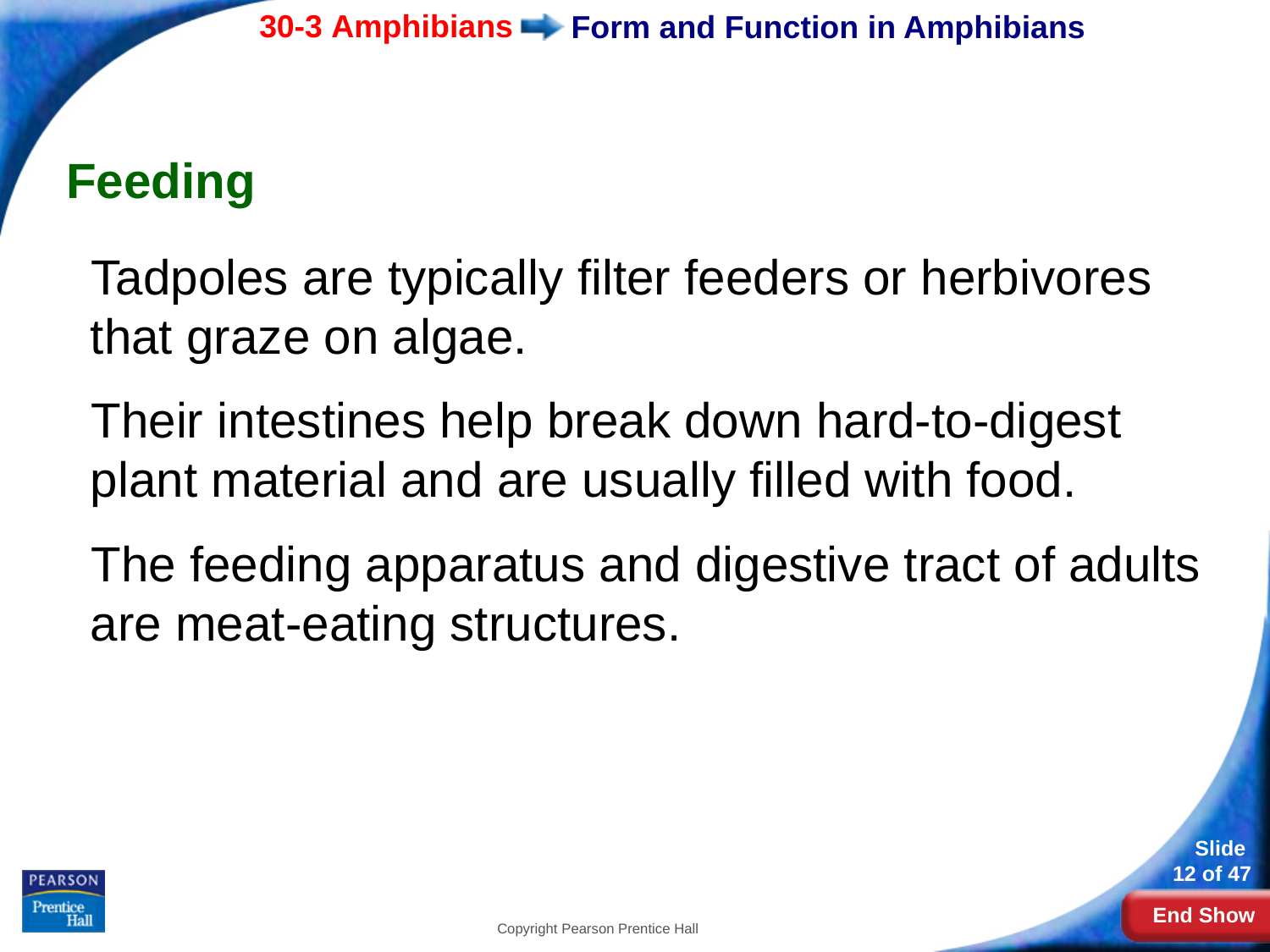

# Form and Function in Amphibians
Feeding
Tadpoles are typically filter feeders or herbivores that graze on algae.
Their intestines help break down hard-to-digest plant material and are usually filled with food.
The feeding apparatus and digestive tract of adults are meat-eating structures.

Copyright Pearson Prentice Hall